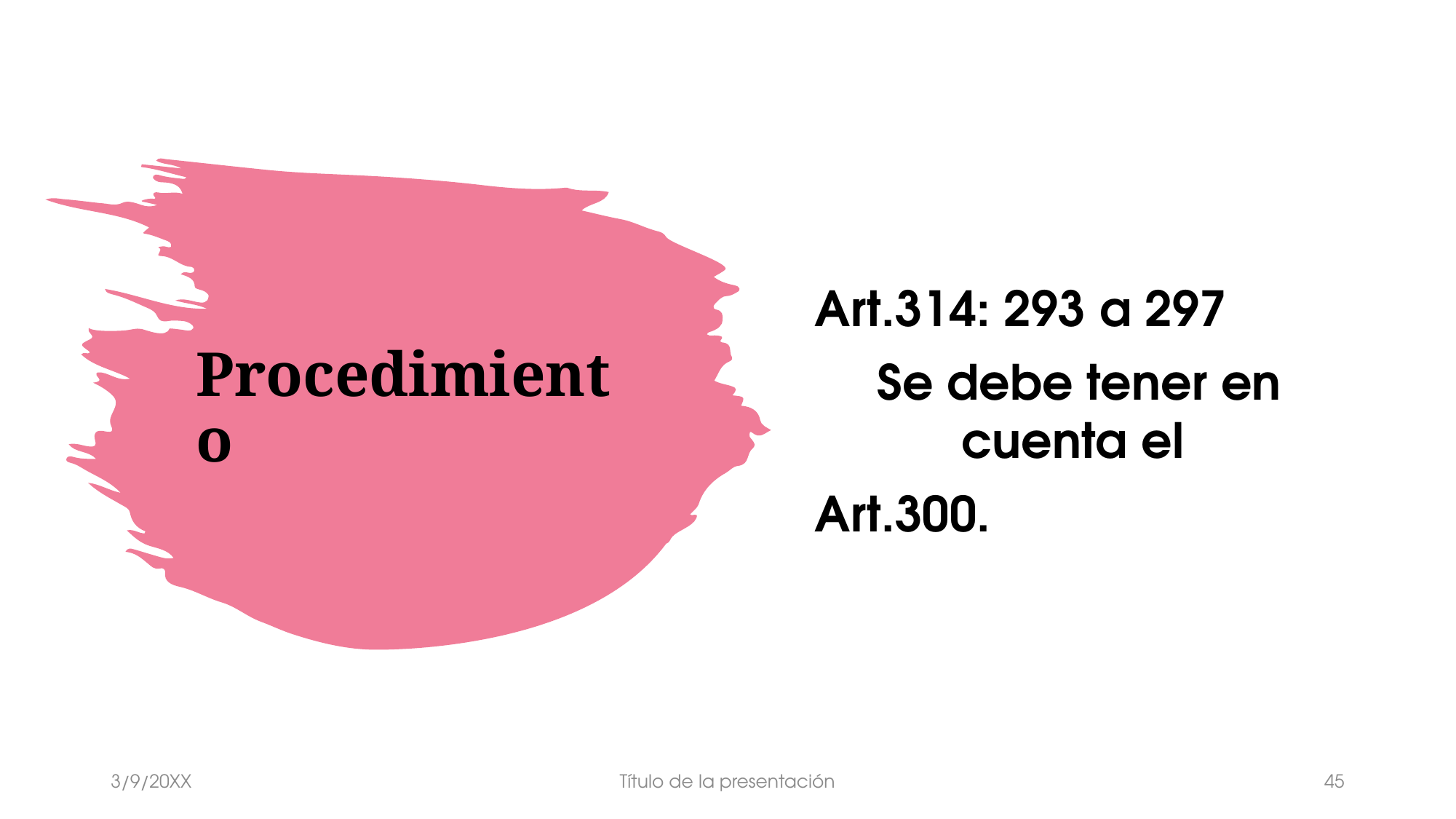

Art.314: 293 a 297
Se debe tener en cuenta el
Art.300.
# Procedimiento
3/9/20XX
Título de la presentación
45